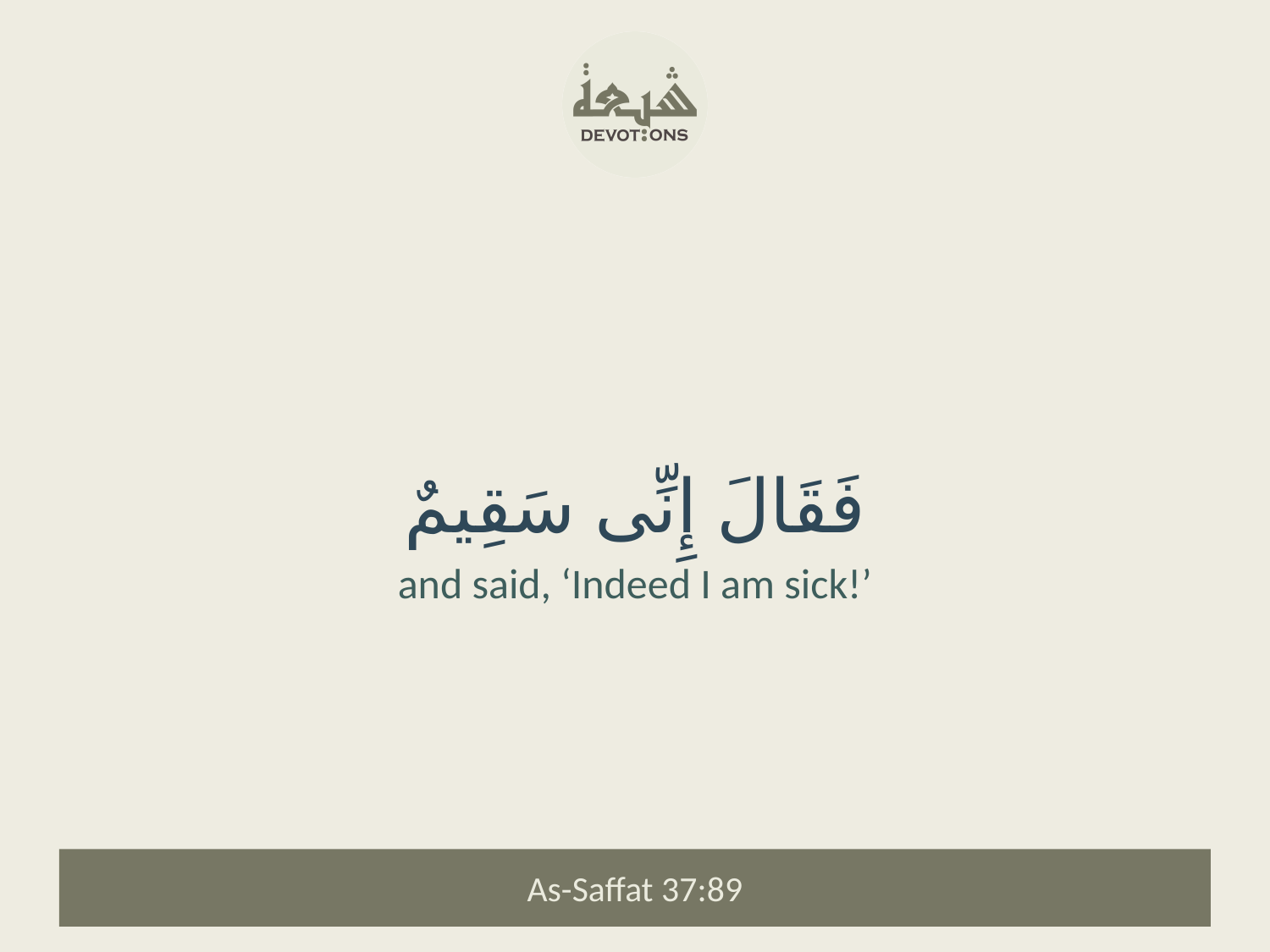

فَقَالَ إِنِّى سَقِيمٌ
and said, ‘Indeed I am sick!’
As-Saffat 37:89